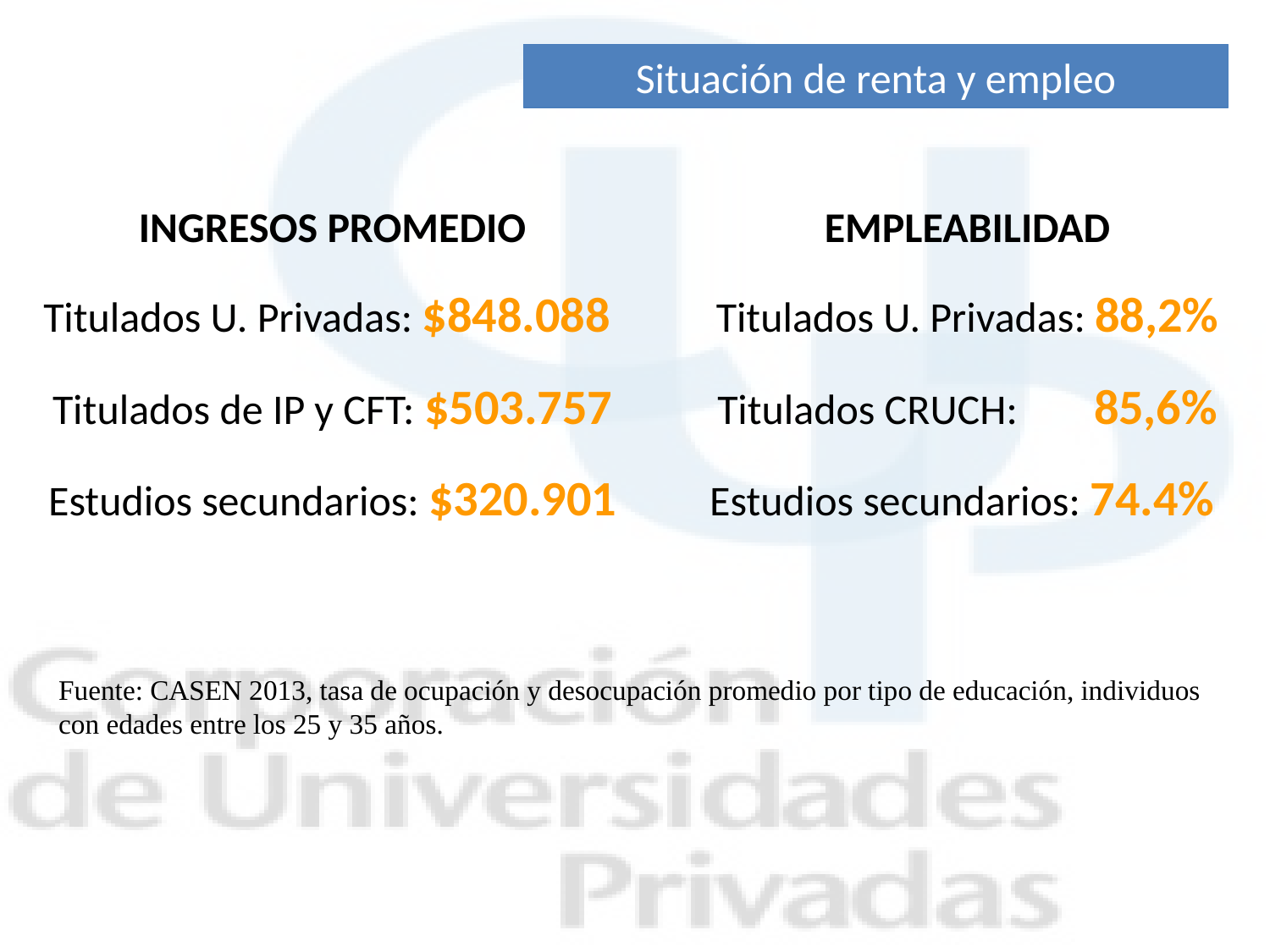

Situación de renta y empleo

| INGRESOS PROMEDIO Titulados U. Privadas: $848.088 Titulados de IP y CFT: $503.757 Estudios secundarios: $320.901 | EMPLEABILIDAD Titulados U. Privadas: 88,2% Titulados CRUCH: 85,6% Estudios secundarios: 74.4% |
| --- | --- |
Fuente: CASEN 2013, tasa de ocupación y desocupación promedio por tipo de educación, individuos con edades entre los 25 y 35 años.